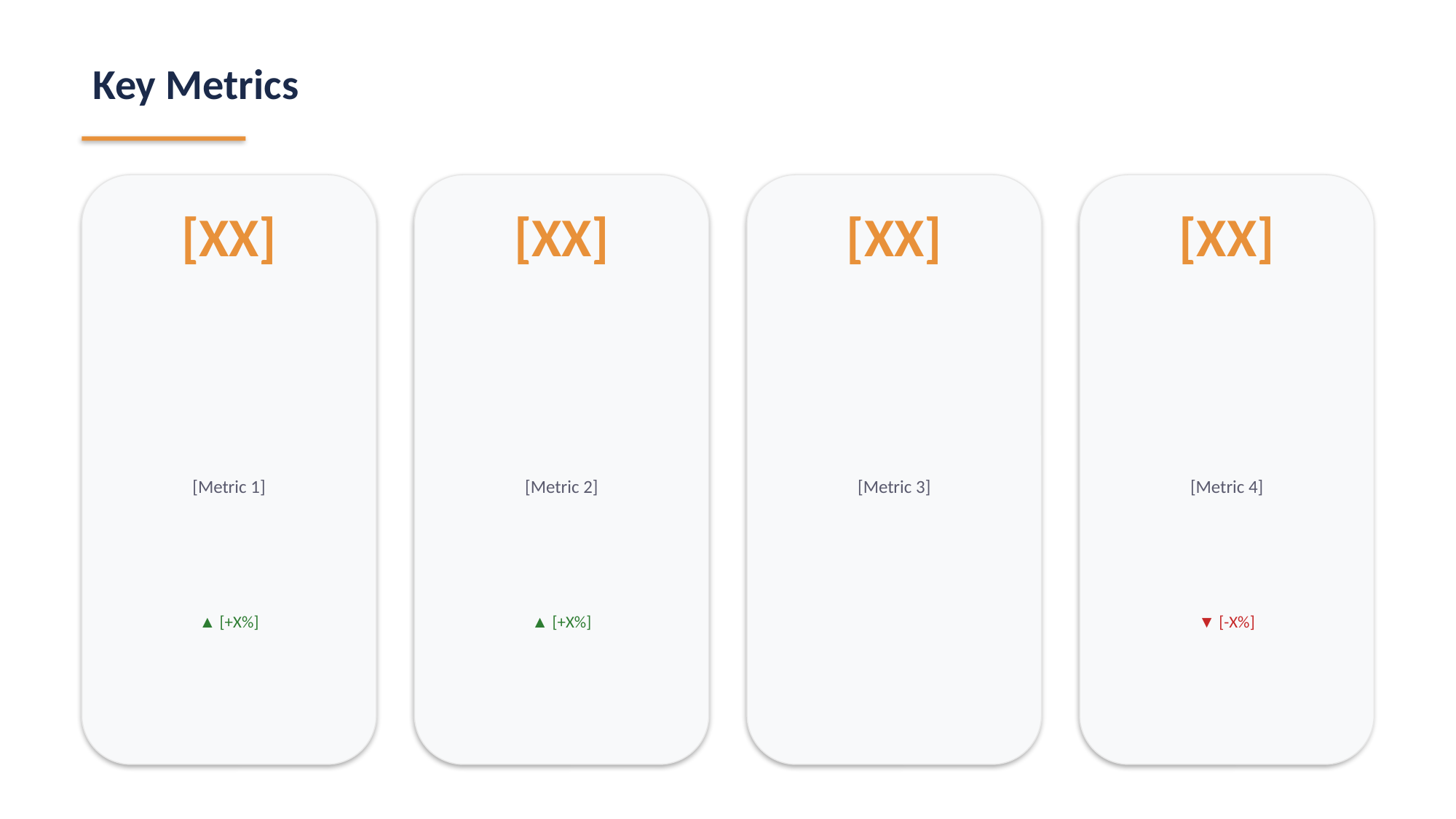

Key Metrics

[XX]
[XX]
[XX]
[XX]
[Metric 1]
[Metric 2]
[Metric 3]
[Metric 4]
▲ [+X%]
▲ [+X%]
▼ [-X%]